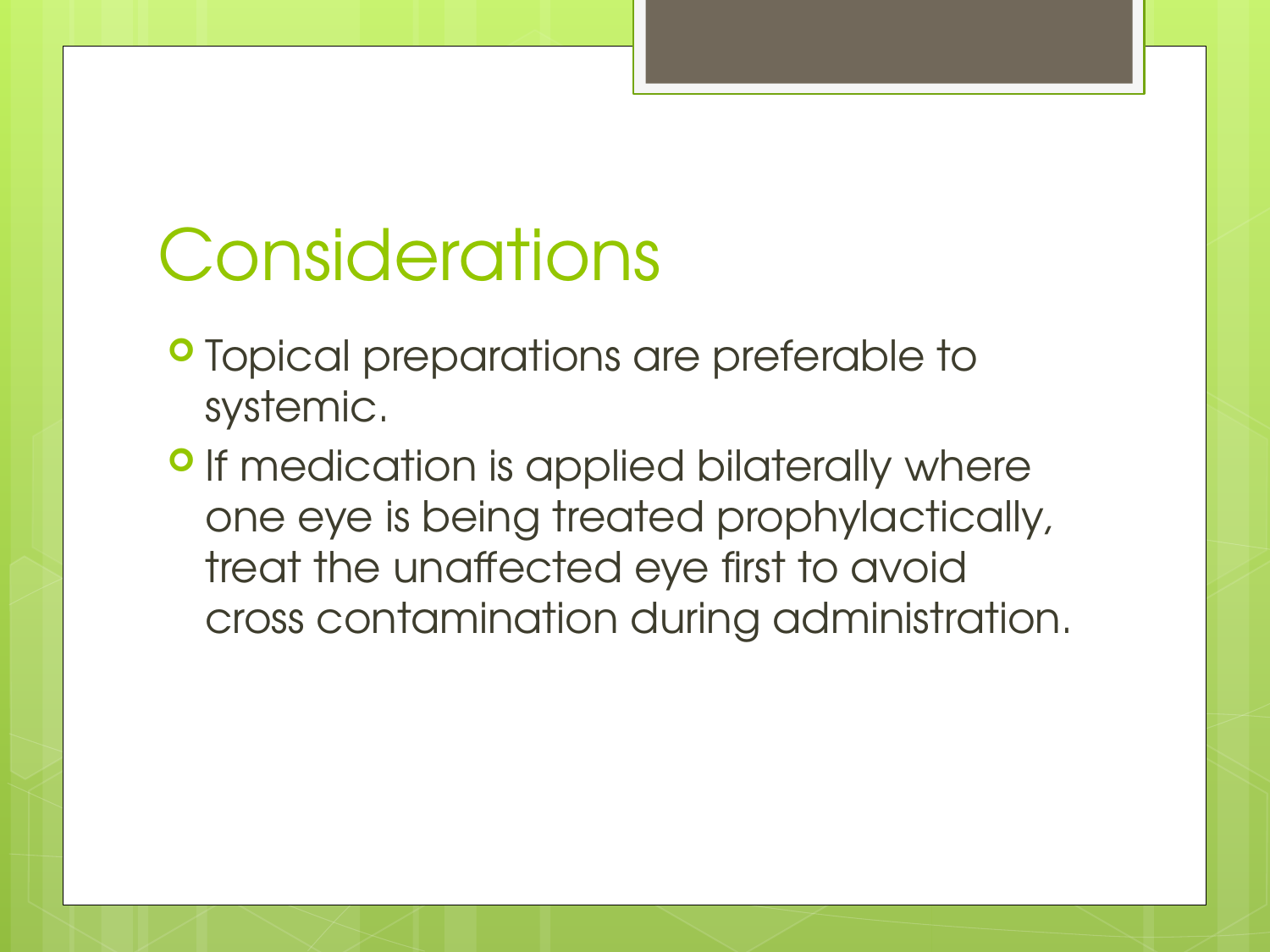

# Considerations
Topical preparations are preferable to systemic.
If medication is applied bilaterally where one eye is being treated prophylactically, treat the unaffected eye first to avoid cross contamination during administration.